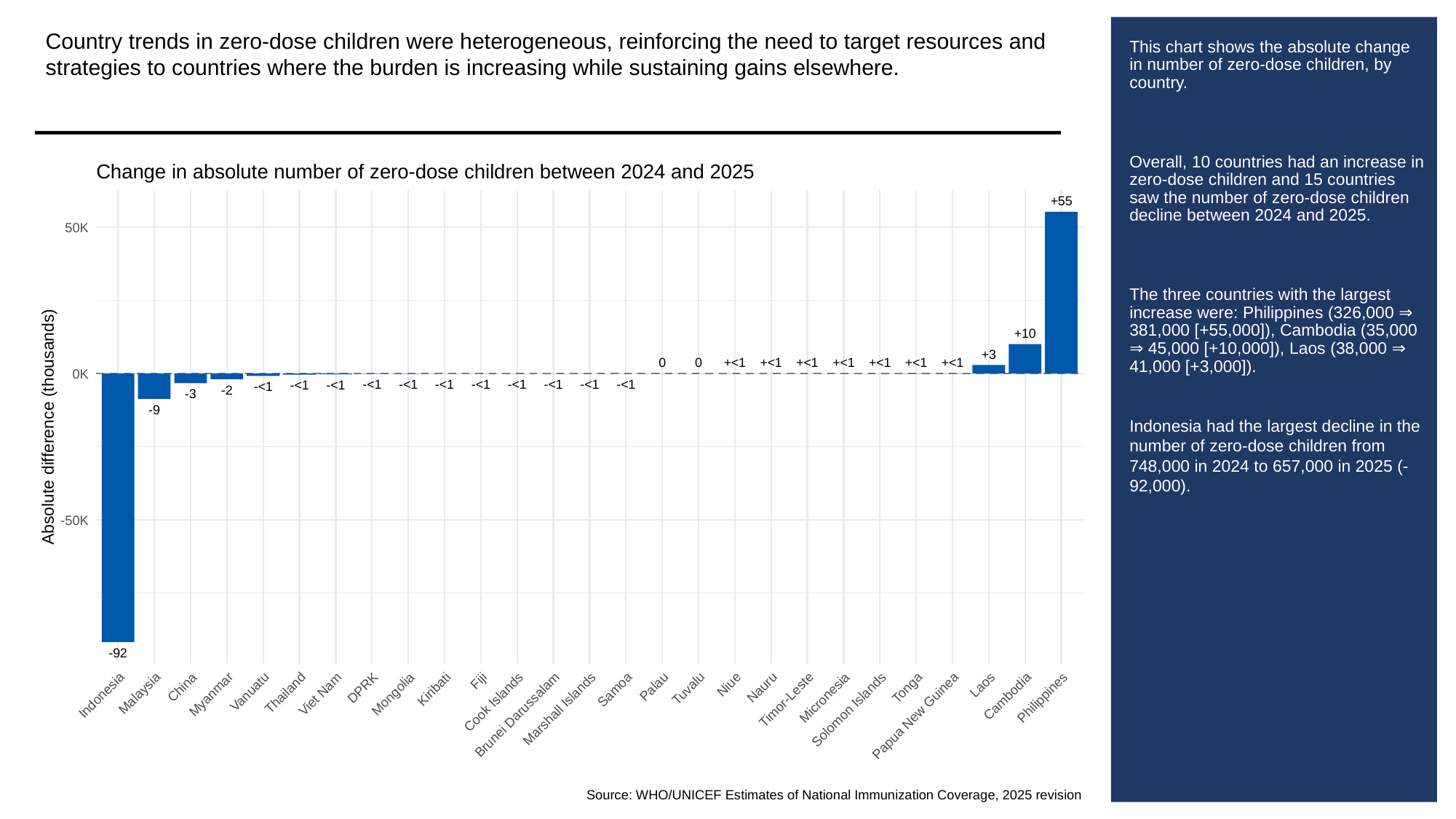

Country trends in zero-dose children were heterogeneous, reinforcing the need to target resources and strategies to countries where the burden is increasing while sustaining gains elsewhere.
# This chart shows the absolute change in number of zero-dose children, by country.

Overall, 10 countries had an increase in zero-dose children and 15 countries saw the number of zero-dose children decline between 2024 and 2025.

The three countries with the largest increase were: Philippines (326,000 ⇒ 381,000 [+55,000]), Cambodia (35,000 ⇒ 45,000 [+10,000]), Laos (38,000 ⇒ 41,000 [+3,000]).

Indonesia had the largest decline in the number of zero-dose children from 748,000 in 2024 to 657,000 in 2025 (-92,000).

Change in absolute number of zero-dose children between 2024 and 2025

+55

50K

+10

+3
+<1
+<1
+<1
+<1
+<1
+<1
+<1
0
0

0K

-<1
-<1
-<1
-<1
-<1
-<1
-<1
-<1
-<1
-<1
-<1
-2
-3
-9
Absolute difference (thousands)

-50K

-92
Fiji
Niue
Laos
Palau
China
Nauru
Tonga
DPRK
Tuvalu
Kiribati
Samoa
Vanuatu
Thailand
Malaysia
Mongolia
Viet Nam
Myanmar
Indonesia
Cambodia
Micronesia
Philippines
Timor-Leste
Cook Islands
Marshall Islands
Solomon Islands
Brunei Darussalam
Papua New Guinea
Source: WHO/UNICEF Estimates of National Immunization Coverage, 2025 revision